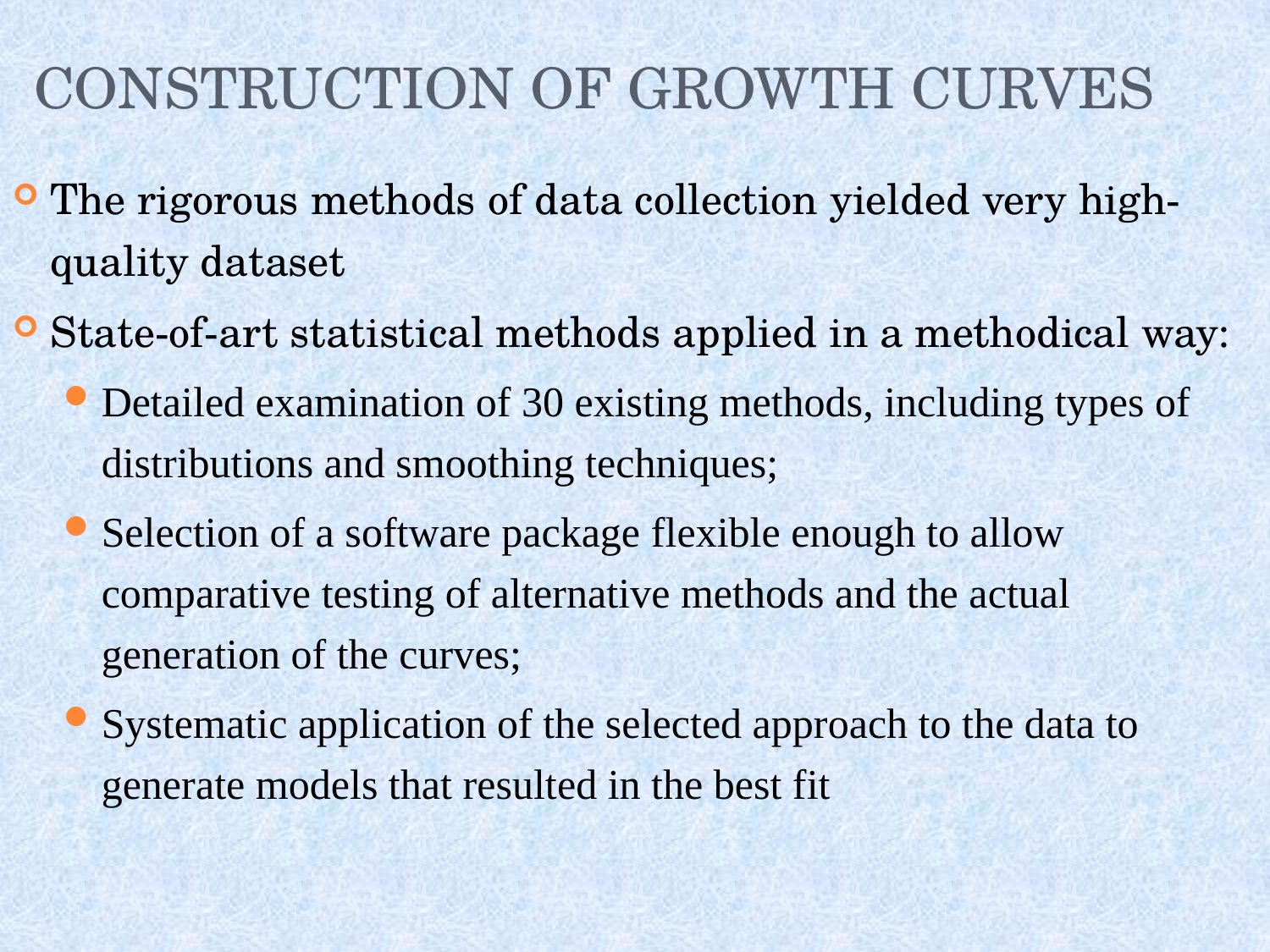

# Construction of growth curves
The rigorous methods of data collection yielded very high-quality dataset
State-of-art statistical methods applied in a methodical way:
Detailed examination of 30 existing methods, including types of distributions and smoothing techniques;
Selection of a software package flexible enough to allow comparative testing of alternative methods and the actual generation of the curves;
Systematic application of the selected approach to the data to generate models that resulted in the best fit